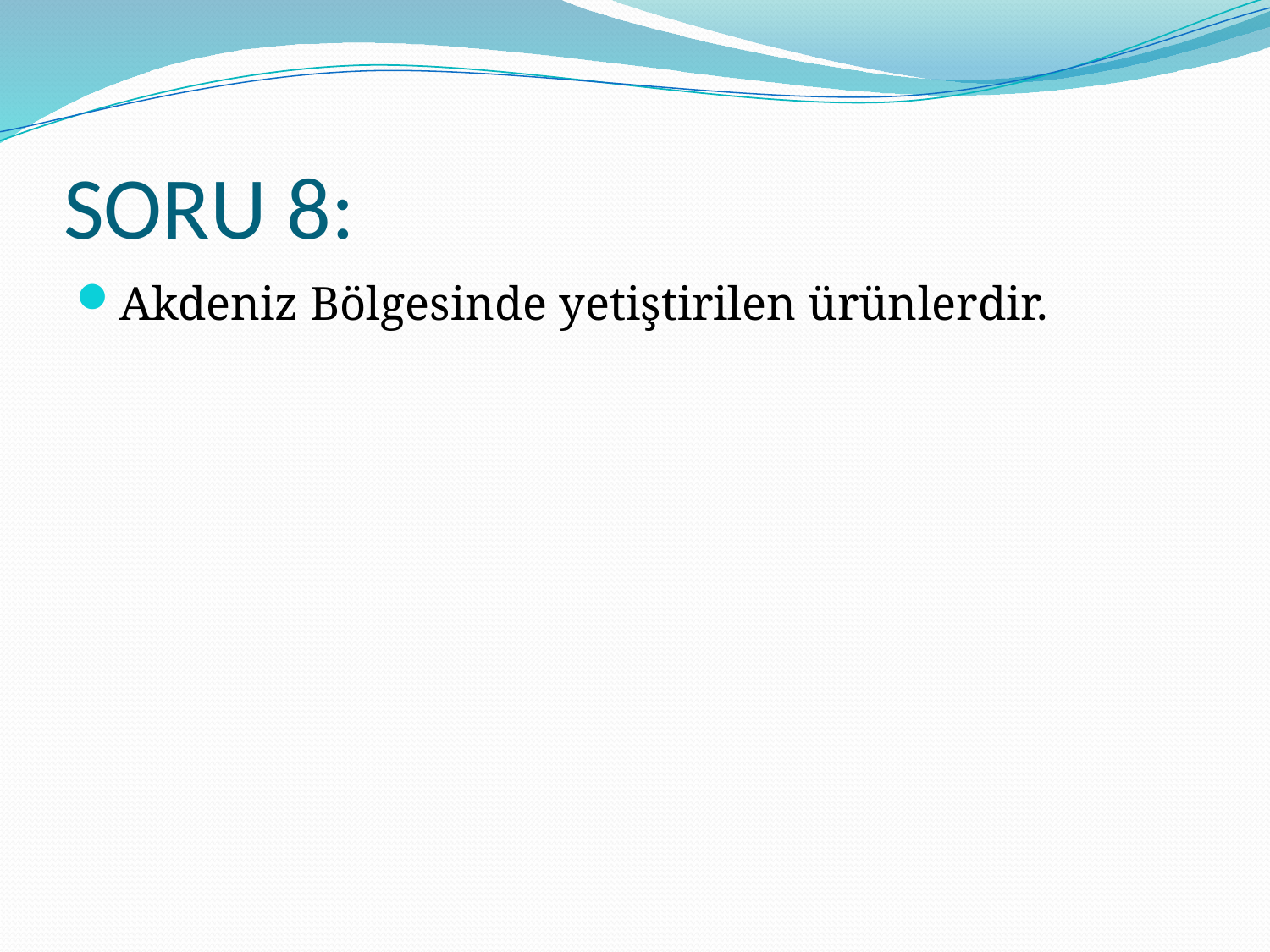

# SORU 8:
Akdeniz Bölgesinde yetiştirilen ürünlerdir.